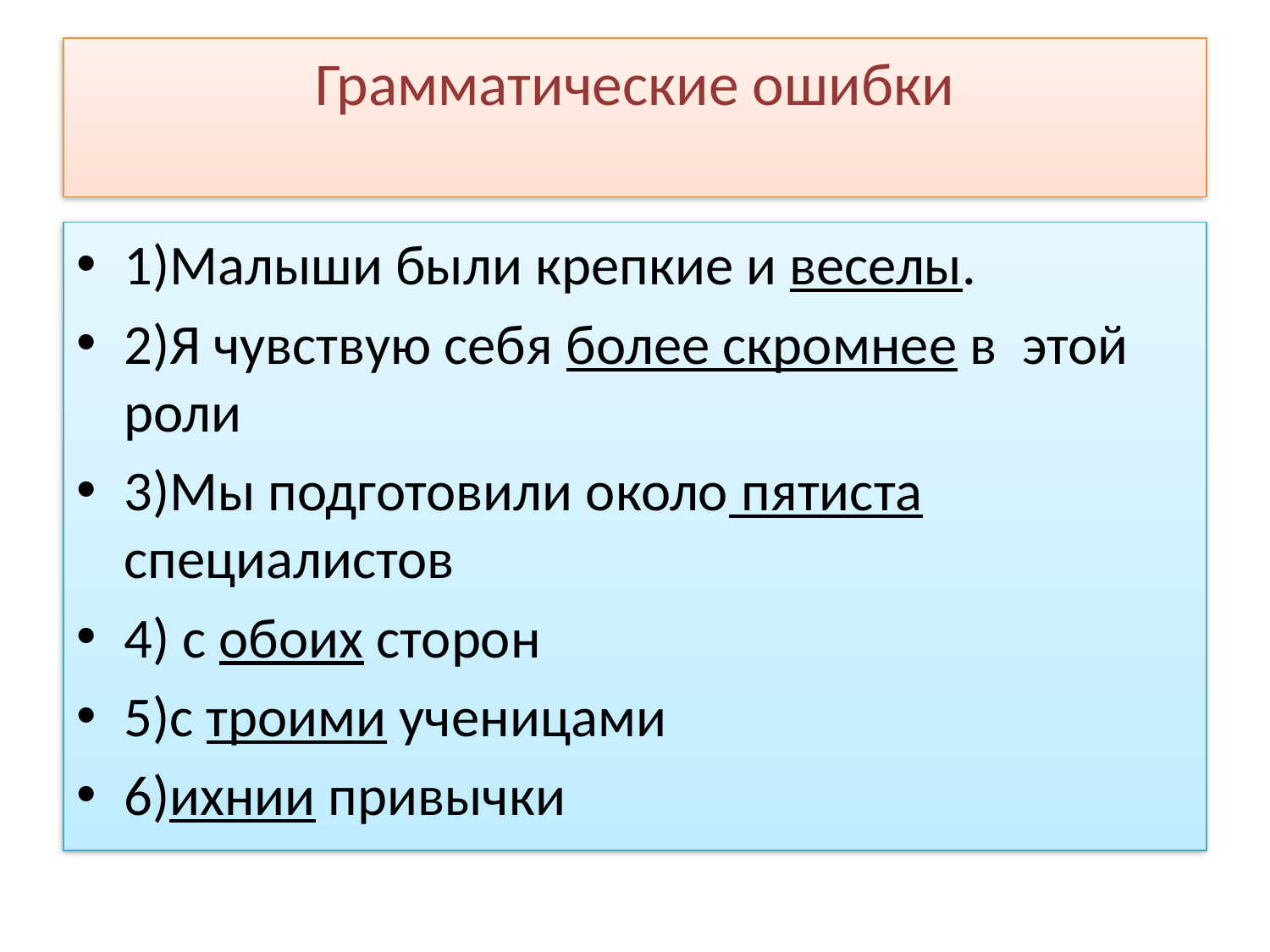

# Грамматические ошибки
1)Малыши были крепкие и веселы.
2)Я чувствую себя более скромнее в  этой роли
3)Мы подготовили около пятиста специалистов
4) с обоих сторон
5)с троими ученицами
6)ихнии привычки